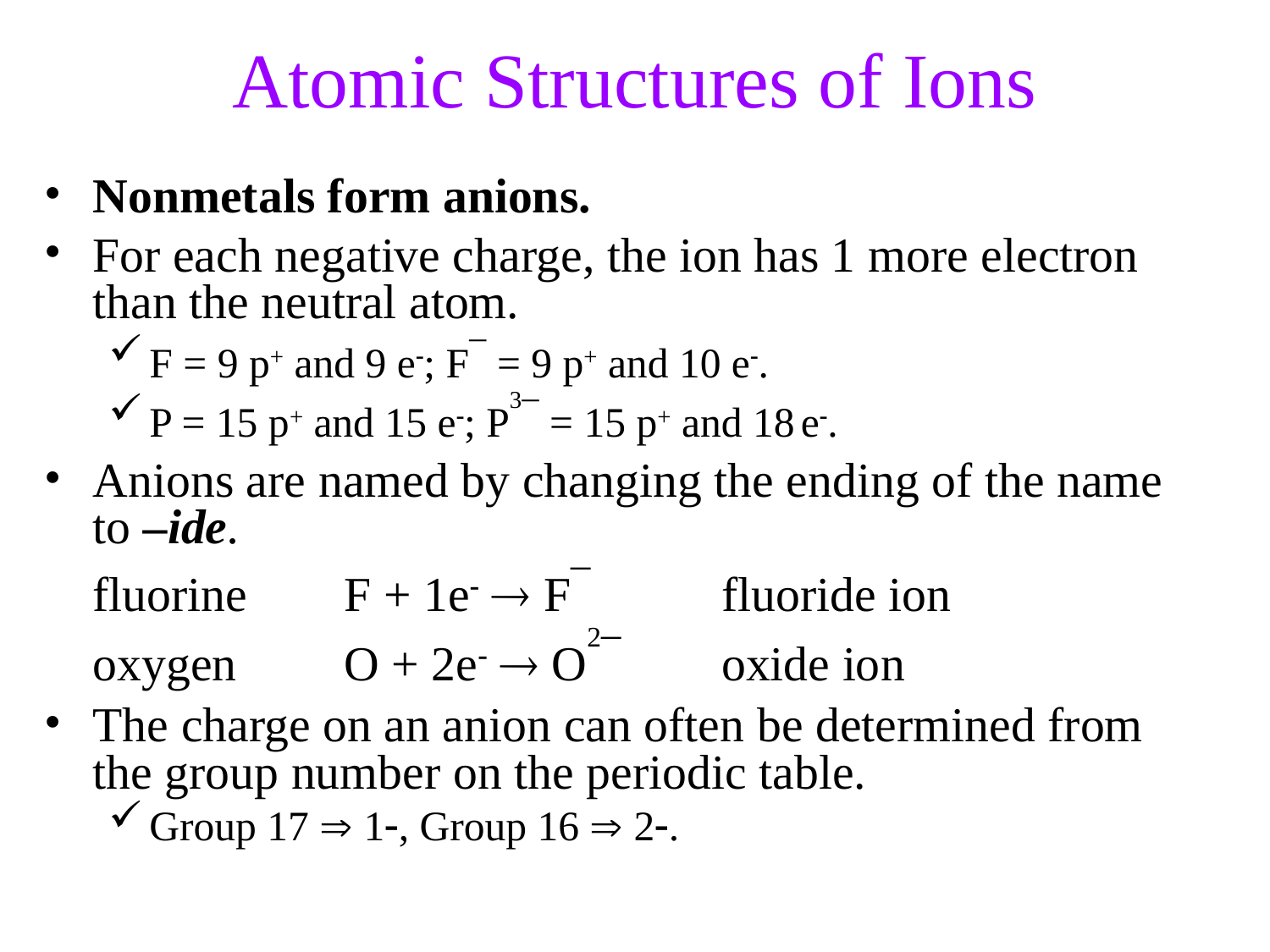

Atomic Structures of Ions
Nonmetals form anions.
For each negative charge, the ion has 1 more electron than the neutral atom.
F = 9 p+ and 9 e−; F─ = 9 p+ and 10 e−.
P = 15 p+ and 15 e−; P3─ = 15 p+ and 18 e−.
Anions are named by changing the ending of the name to –ide.
		fluorine	F + 1e− → F─ 	fluoride ion
		oxygen	O + 2e− → O2─ 	oxide ion
The charge on an anion can often be determined from the group number on the periodic table.
Group 17 ⇒ 1−, Group 16 ⇒ 2−.